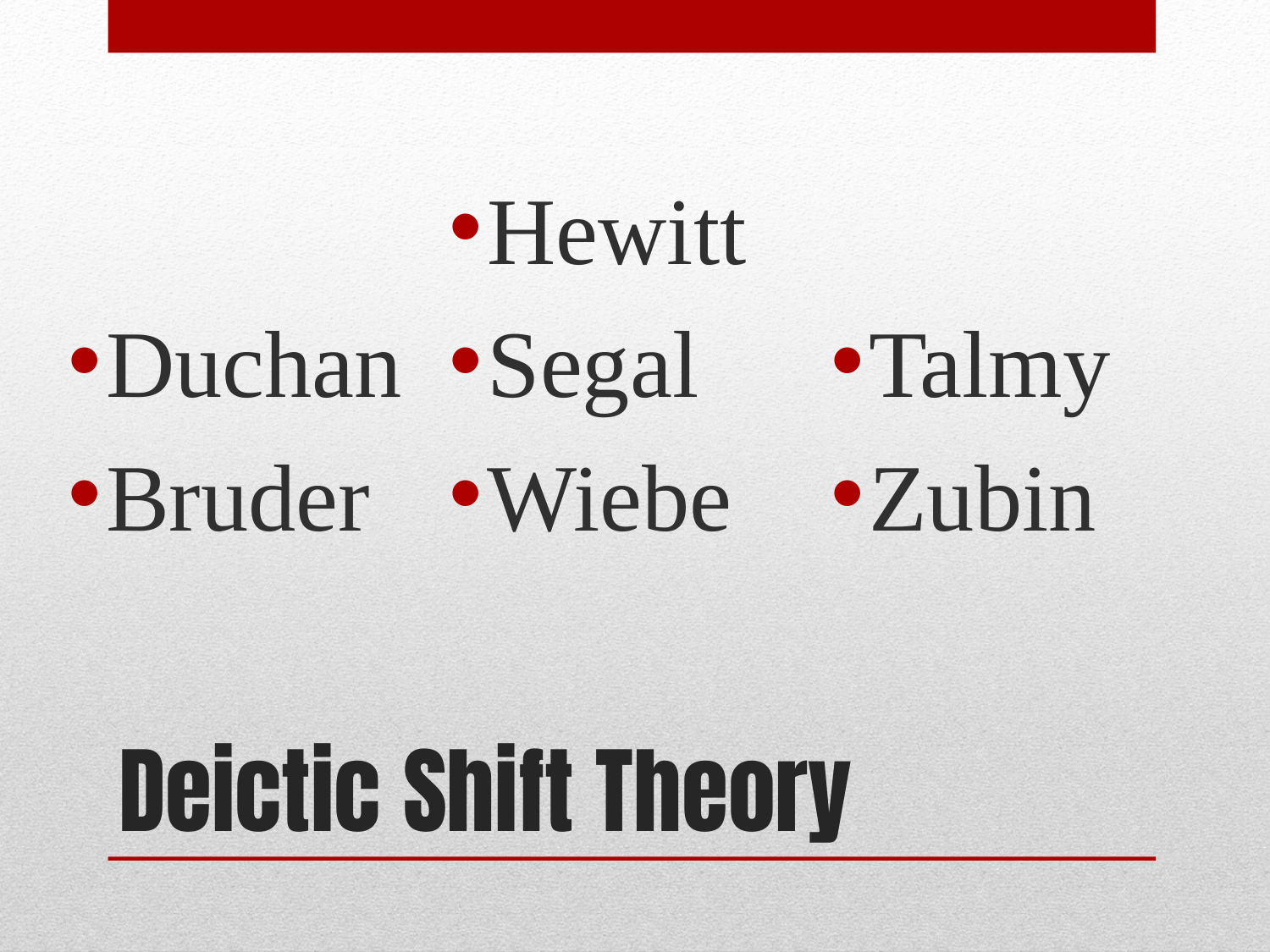

Duchan
Bruder

Hewitt
Segal
Wiebe

Talmy
Zubin

# Deictic Shift Theory